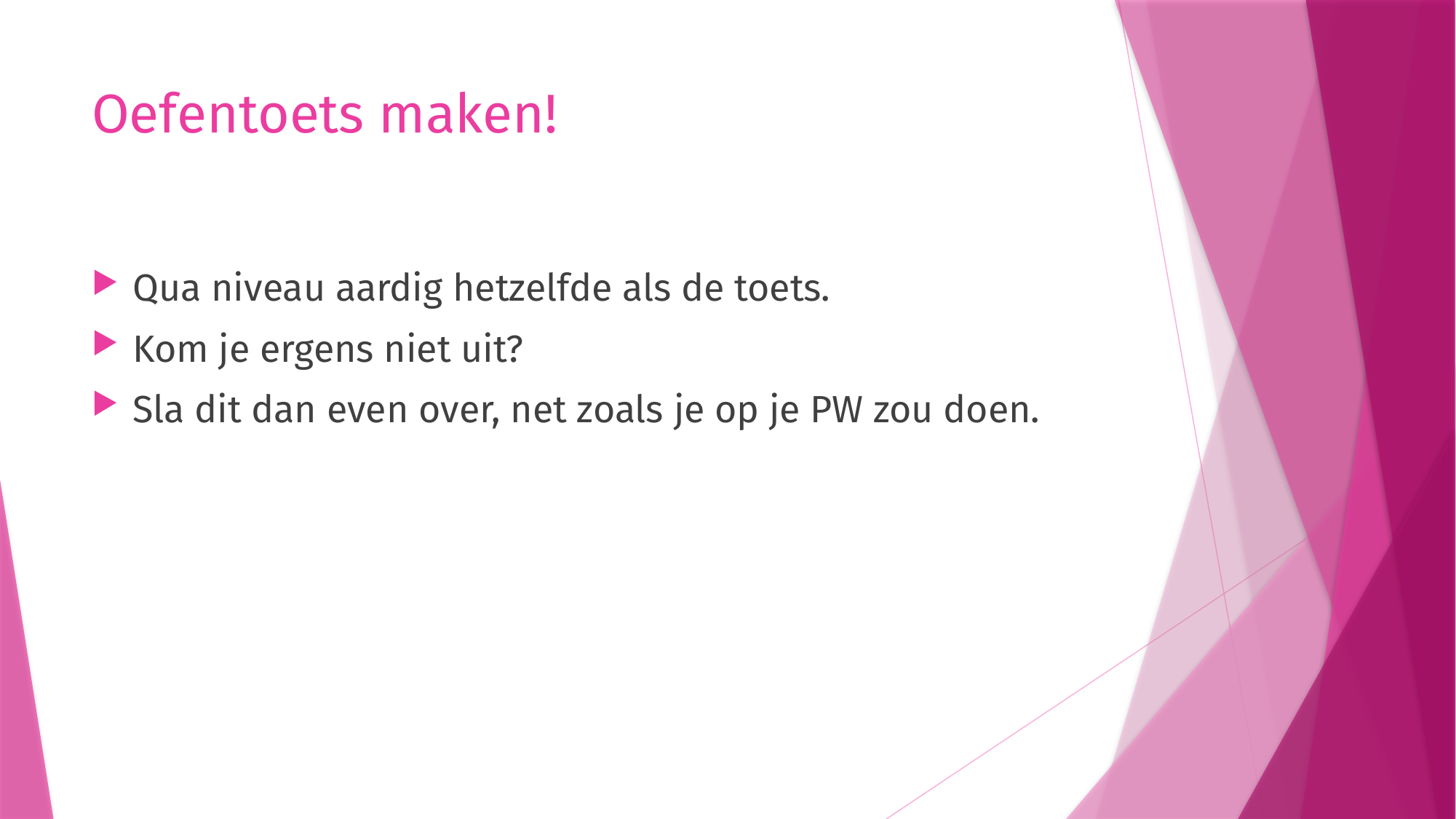

# Oefentoets maken!
Qua niveau aardig hetzelfde als de toets.
Kom je ergens niet uit?
Sla dit dan even over, net zoals je op je PW zou doen.